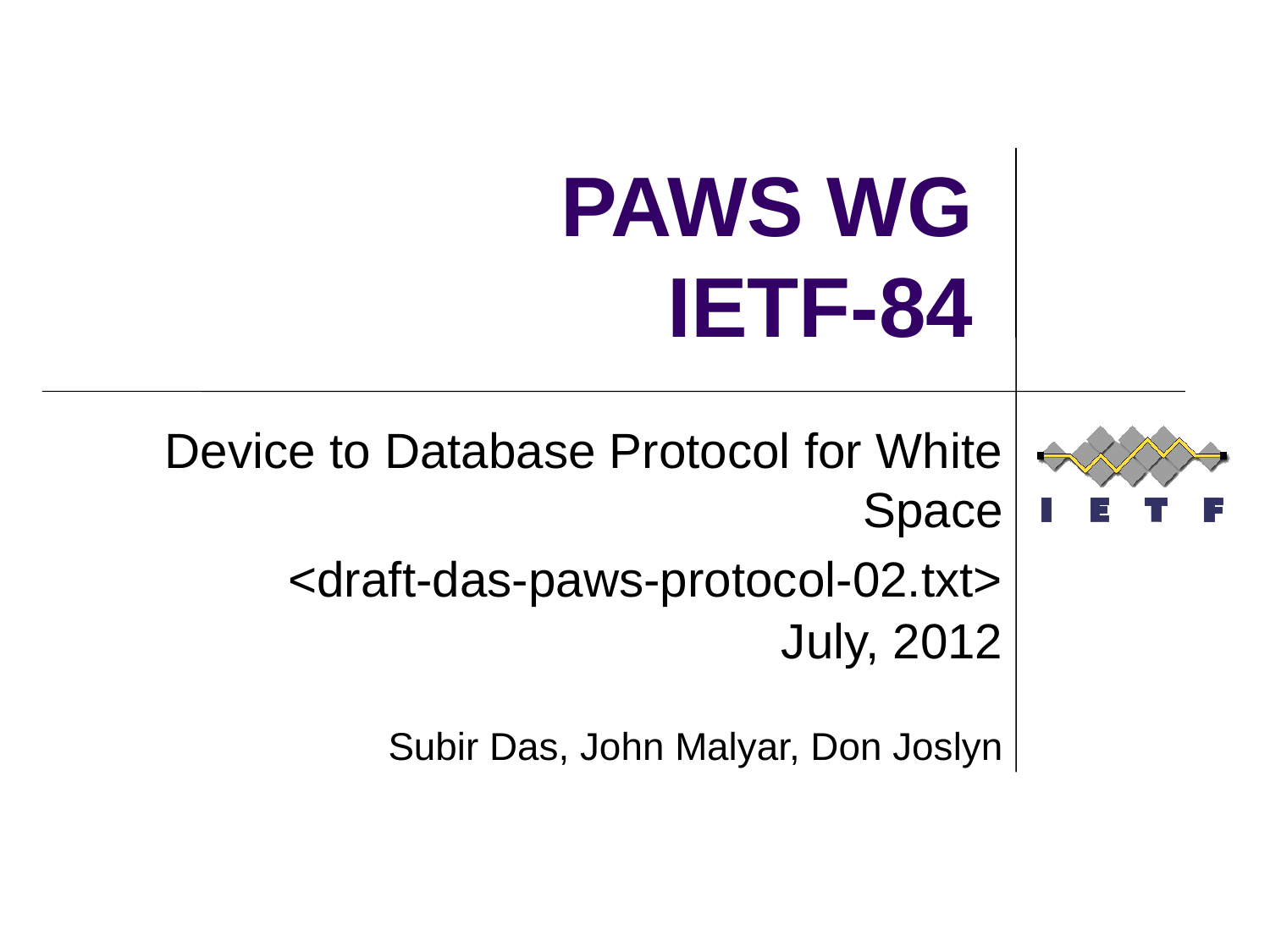

# PAWS WG IETF-84
Device to Database Protocol for White Space
<draft-das-paws-protocol-02.txt>
July, 2012

Subir Das, John Malyar, Don Joslyn